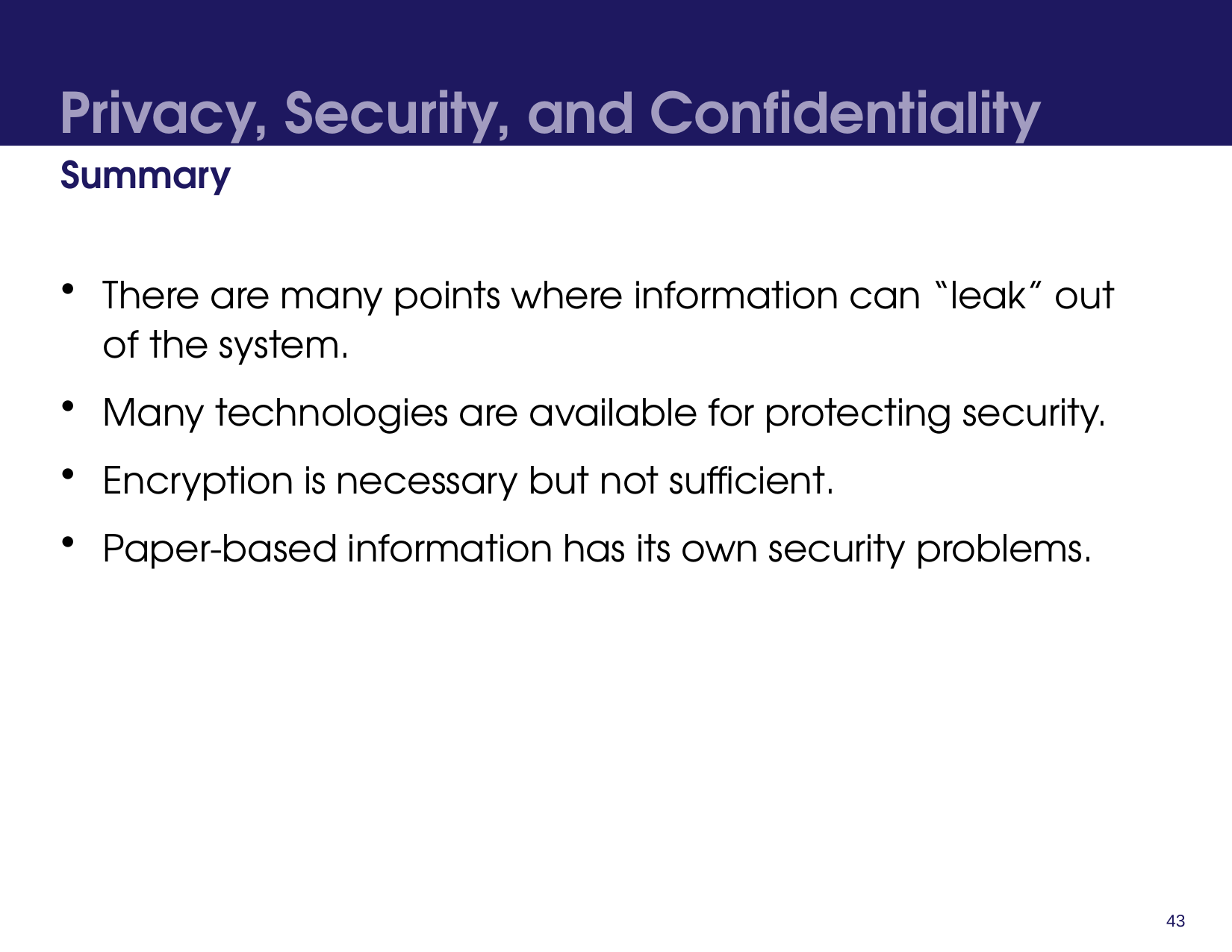

# Privacy, Security, and Confidentiality
Summary
There are many points where information can “leak” out of the system.
Many technologies are available for protecting security.
Encryption is necessary but not sufficient.
Paper-based information has its own security problems.

43